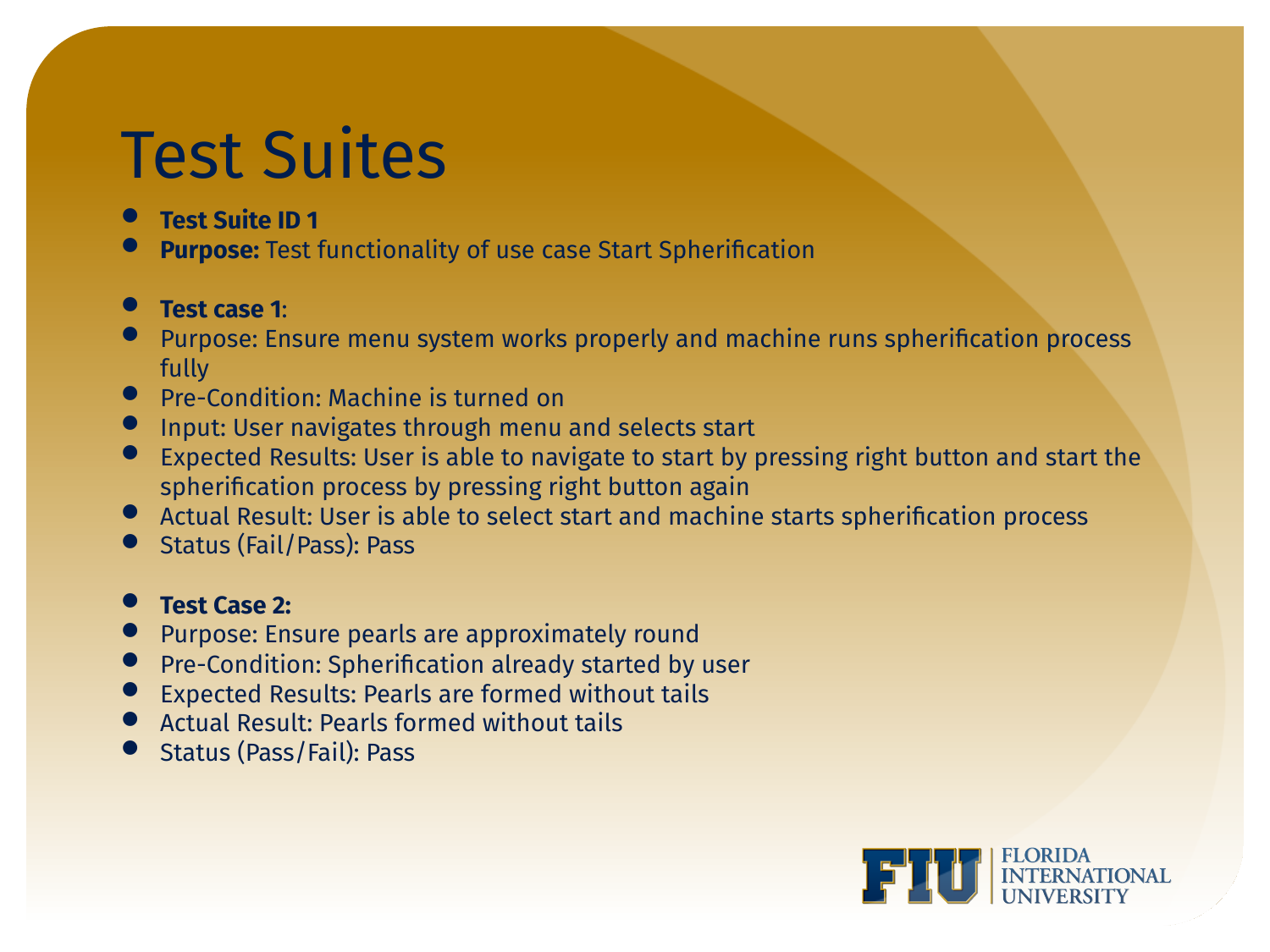

# Test Suites
Test Suite ID 1
Purpose: Test functionality of use case Start Spherification

Test case 1:
Purpose: Ensure menu system works properly and machine runs spherification process fully
Pre-Condition: Machine is turned on
Input: User navigates through menu and selects start
Expected Results: User is able to navigate to start by pressing right button and start the spherification process by pressing right button again
Actual Result: User is able to select start and machine starts spherification process
Status (Fail/Pass): Pass

Test Case 2:
Purpose: Ensure pearls are approximately round
Pre-Condition: Spherification already started by user
Expected Results: Pearls are formed without tails
Actual Result: Pearls formed without tails
Status (Pass/Fail): Pass